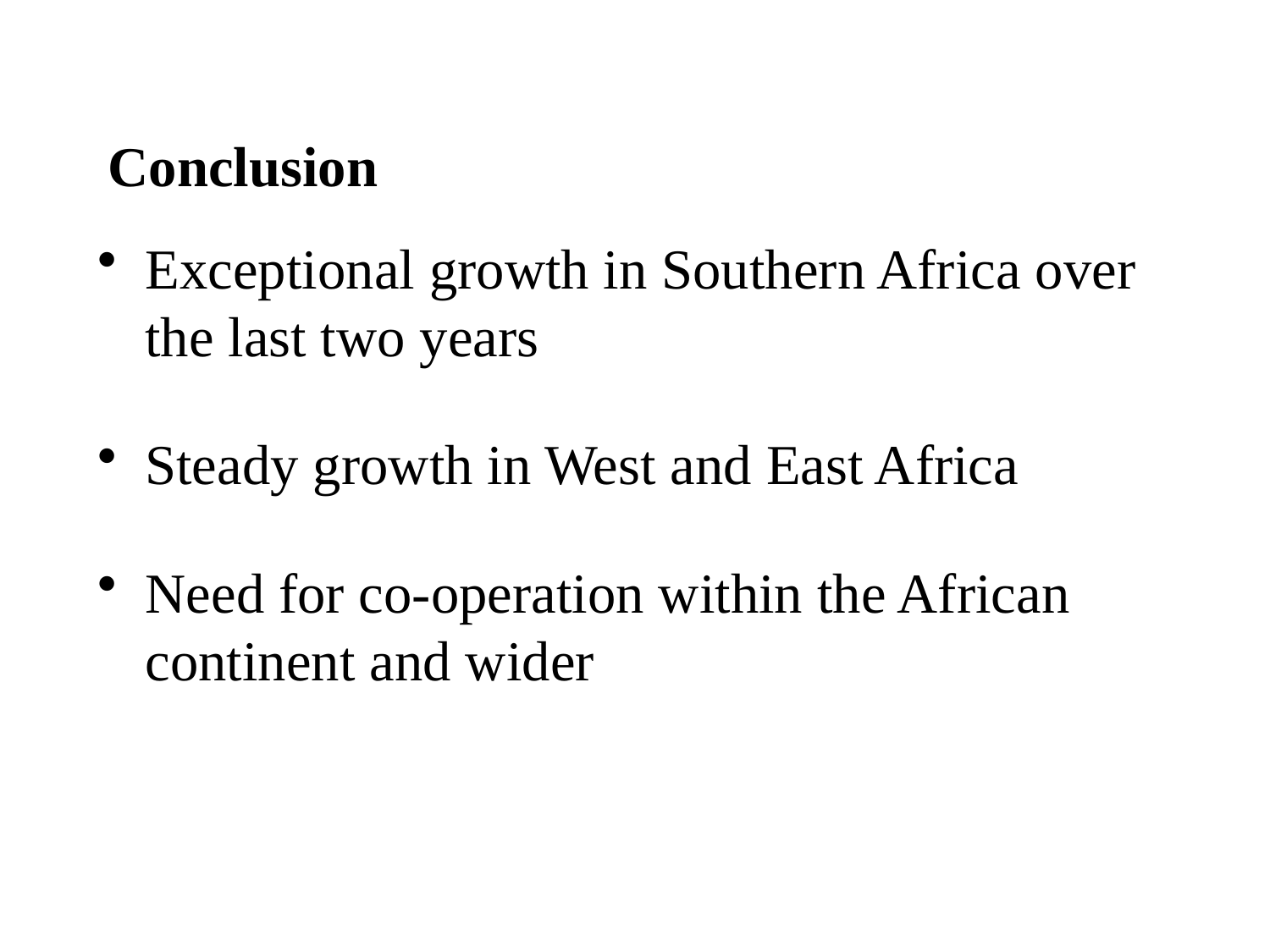

# Conclusion
Exceptional growth in Southern Africa over the last two years

Steady growth in West and East Africa

Need for co-operation within the African continent and wider